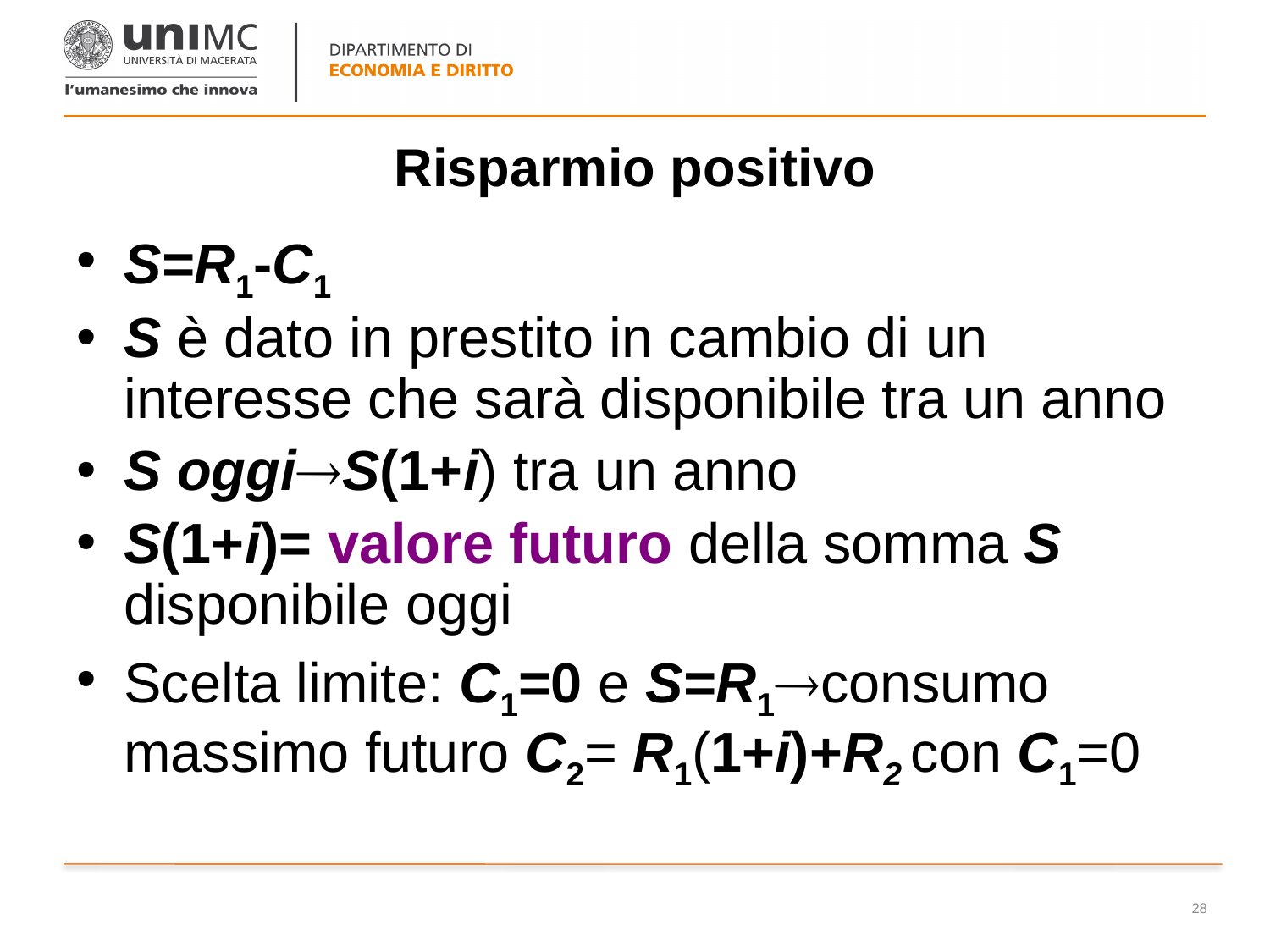

# Risparmio positivo
S=R1-C1
S è dato in prestito in cambio di un interesse che sarà disponibile tra un anno
S oggi→S(1+i) tra un anno
S(1+i)= valore futuro della somma S disponibile oggi
Scelta limite: C1=0 e S=R1→consumo massimo futuro C2= R1(1+i)+R2 con C1=0
28